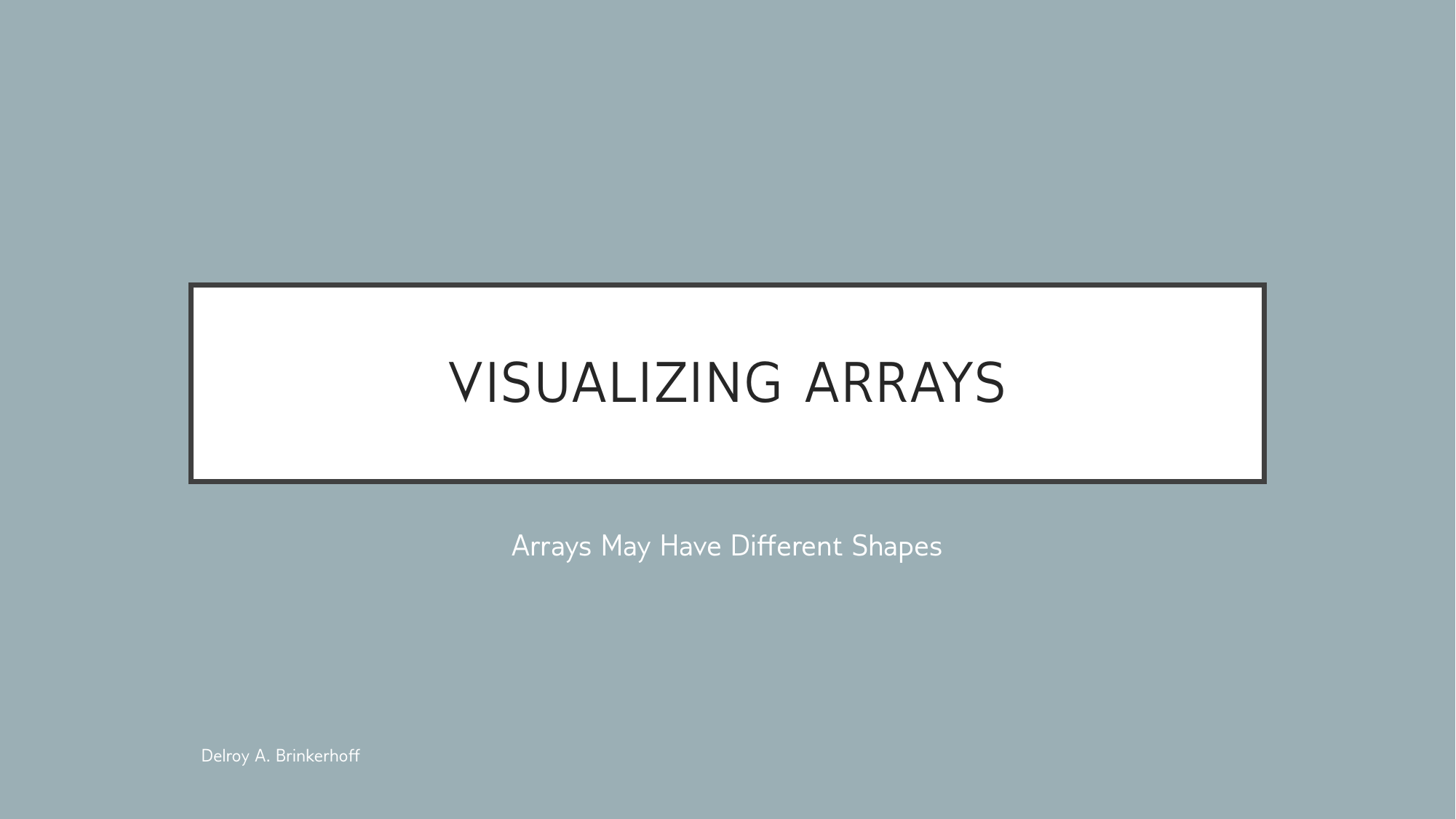

# Visualizing Arrays
Arrays May Have Different Shapes
Delroy A. Brinkerhoff